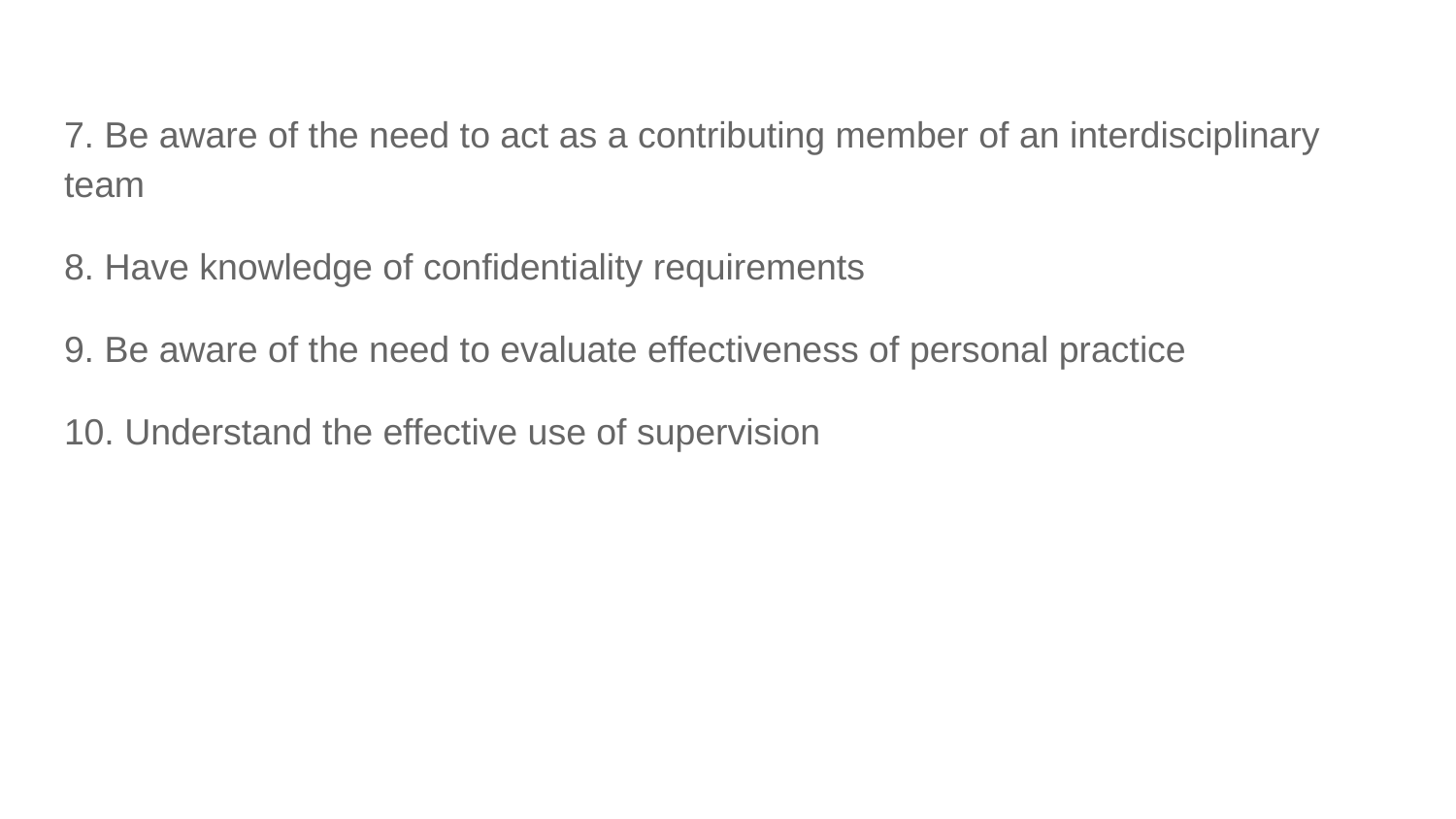

7. Be aware of the need to act as a contributing member of an interdisciplinary team
8. Have knowledge of confidentiality requirements
9. Be aware of the need to evaluate effectiveness of personal practice
10. Understand the effective use of supervision